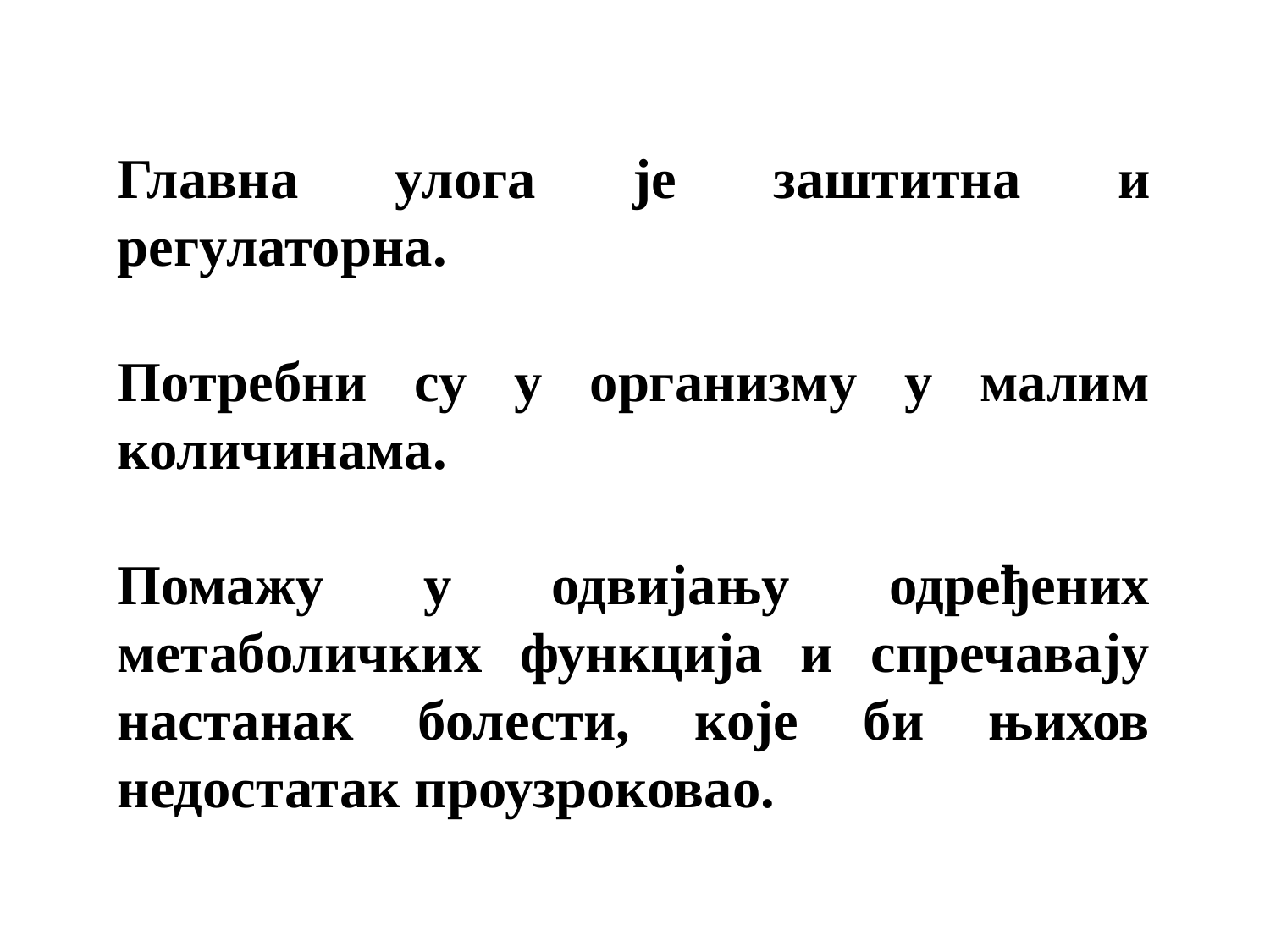

Главна улога је заштитна и регулаторна.

Потребни су у организму у малим количинама.

Помажу у одвијању одређених метаболичких функција и спречавају настанак болести, које би њихов недостатак проузроковао.